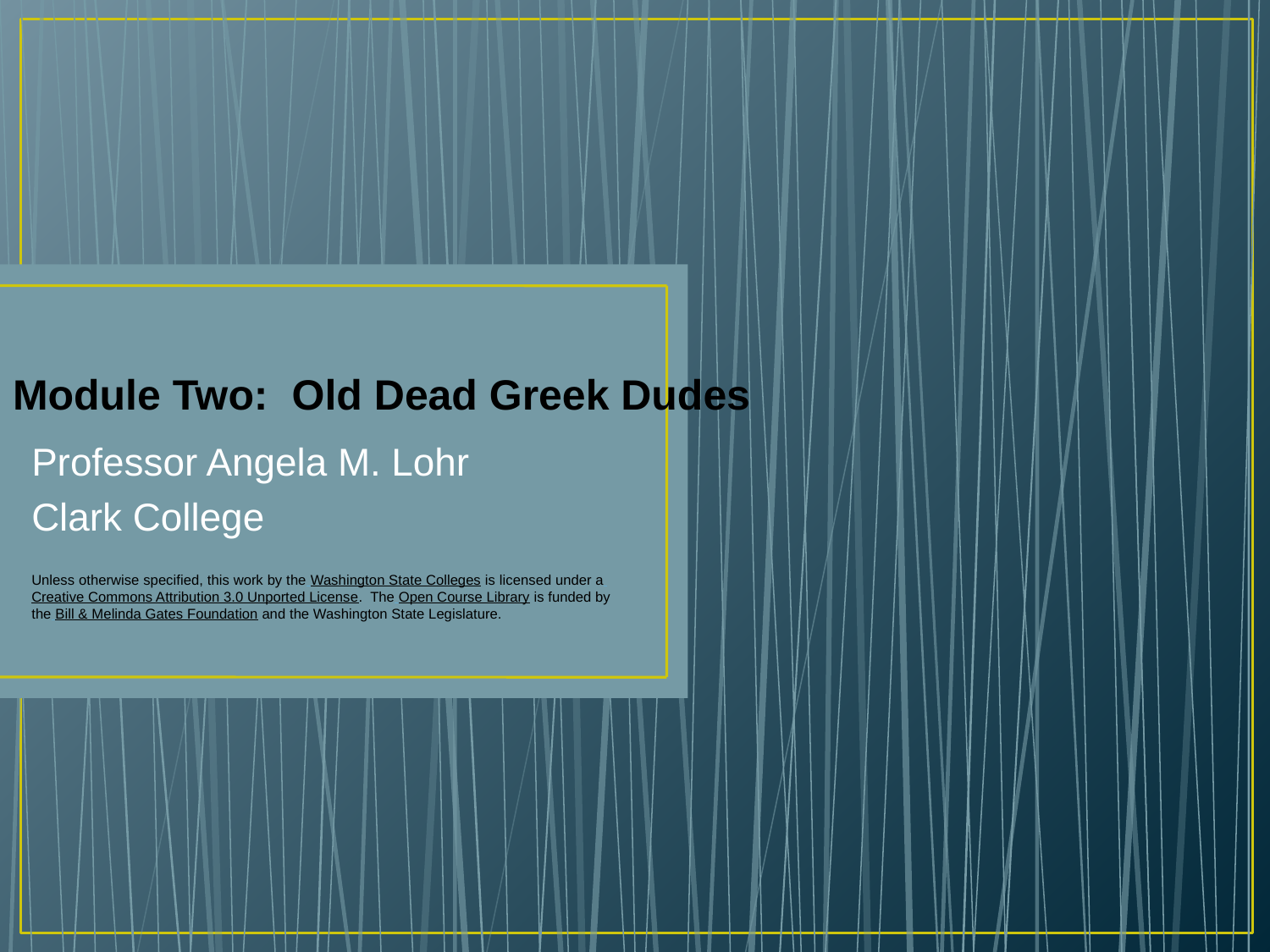

# Module Two:  Old Dead Greek Dudes
Professor Angela M. Lohr
Clark College

Unless otherwise specified, this work by the Washington State Colleges is licensed under a Creative Commons Attribution 3.0 Unported License.  The Open Course Library is funded by the Bill & Melinda Gates Foundation and the Washington State Legislature.